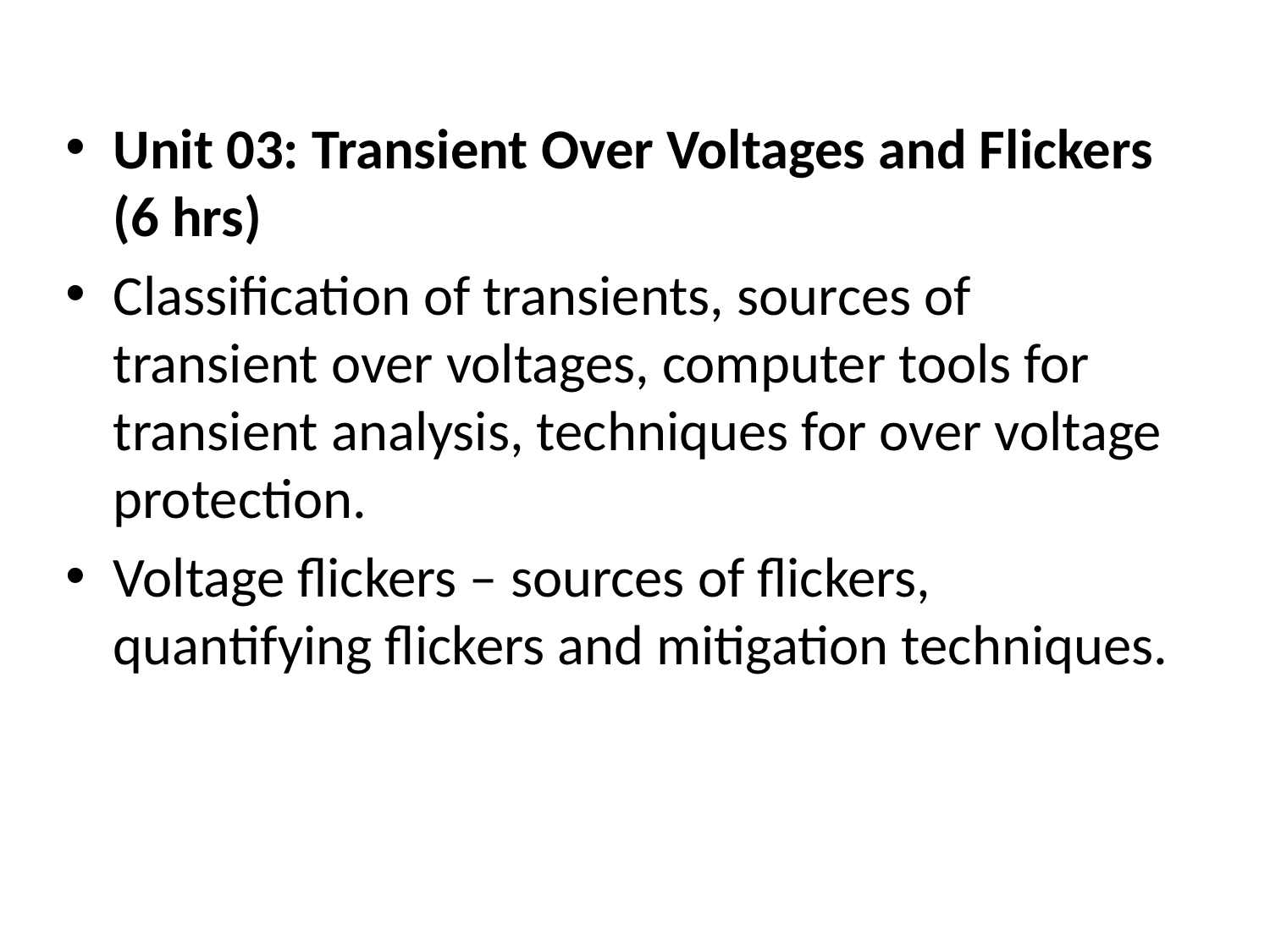

Unit 03: Transient Over Voltages and Flickers (6 hrs)
Classification of transients, sources of transient over voltages, computer tools for transient analysis, techniques for over voltage protection.
Voltage flickers – sources of flickers, quantifying flickers and mitigation techniques.